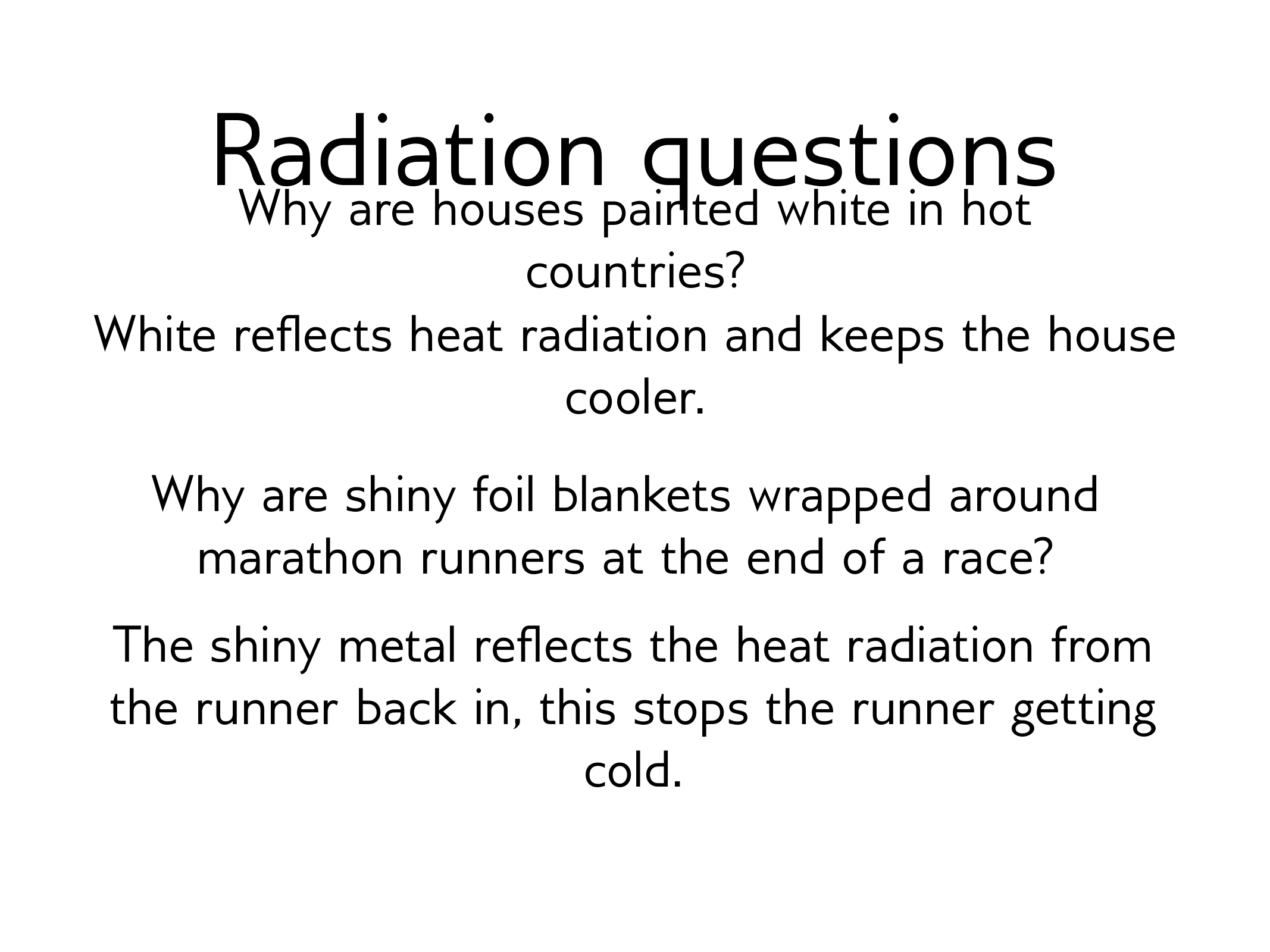

# Radiation questions
Why are houses painted white in hot countries?
White reflects heat radiation and keeps the house cooler.
Why are shiny foil blankets wrapped around marathon runners at the end of a race?
The shiny metal reflects the heat radiation from the runner back in, this stops the runner getting cold.